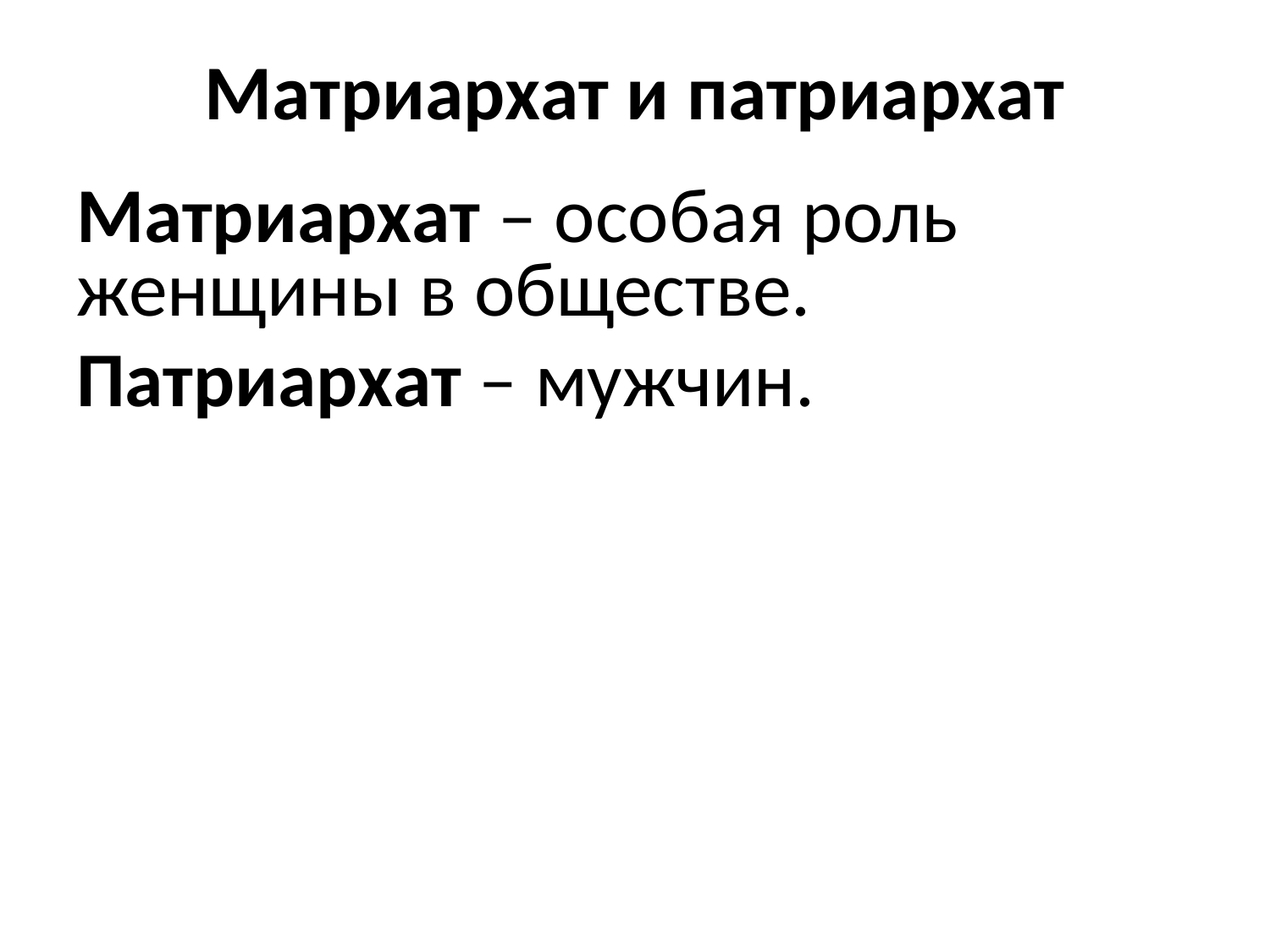

# Матриархат и патриархат
Матриархат – особая роль женщины в обществе.
Патриархат – мужчин.